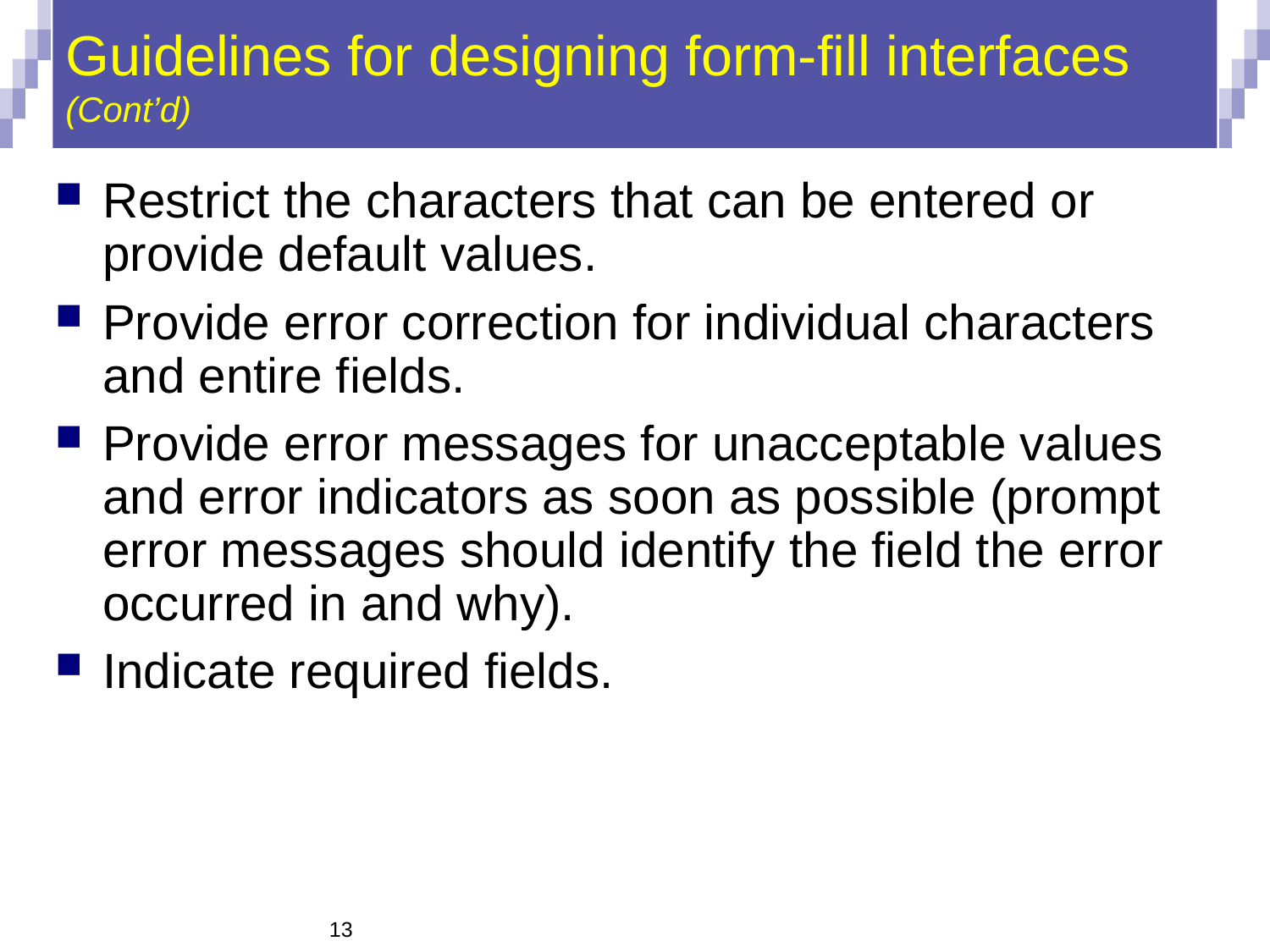

# Guidelines for designing form-fill interfaces (Cont’d)
Restrict the characters that can be entered or provide default values.
Provide error correction for individual characters and entire fields.
Provide error messages for unacceptable values and error indicators as soon as possible (prompt error messages should identify the field the error occurred in and why).
Indicate required fields.

13